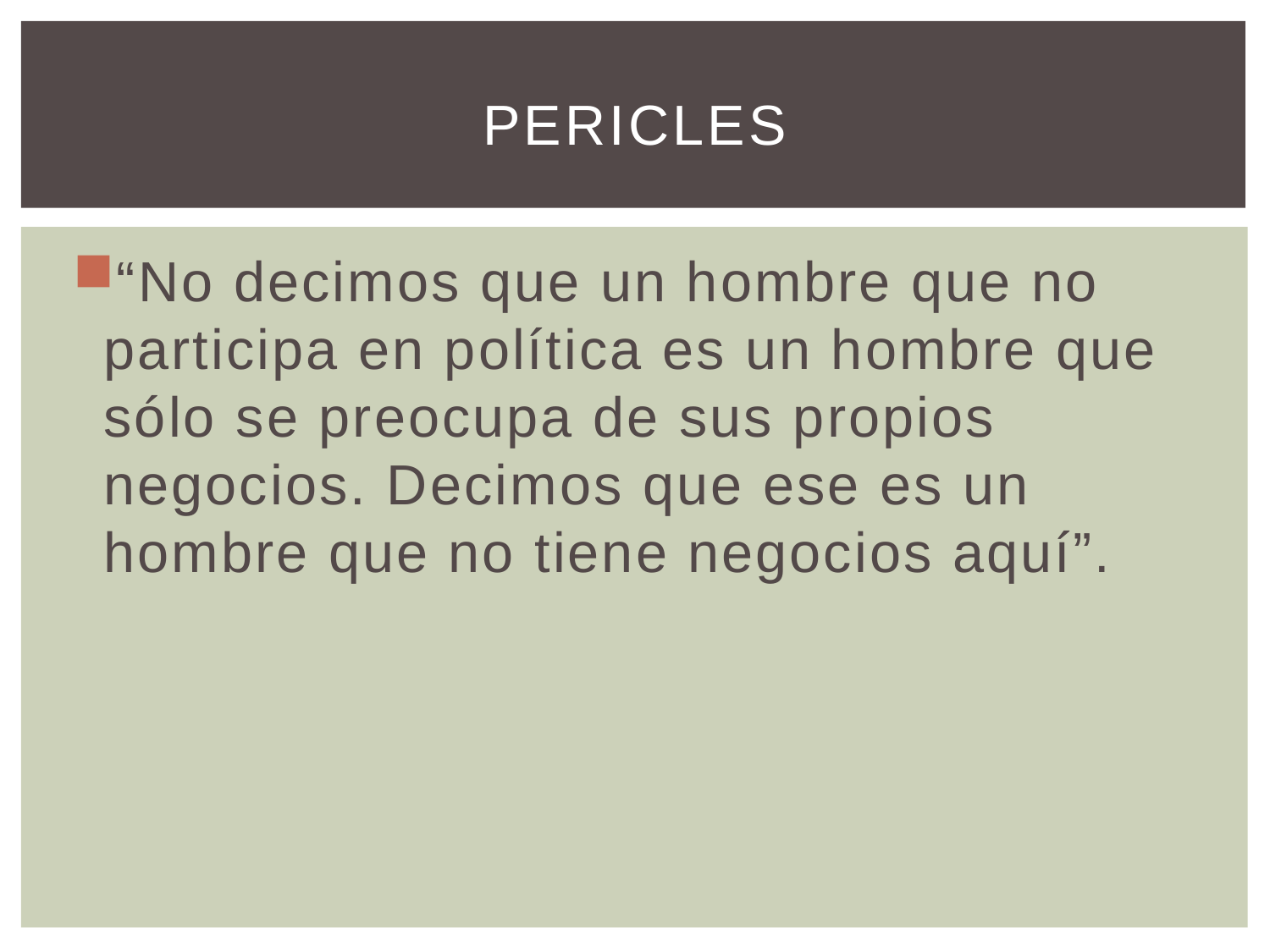

# Pericles
“No decimos que un hombre que no participa en política es un hombre que sólo se preocupa de sus propios negocios. Decimos que ese es un hombre que no tiene negocios aquí”.